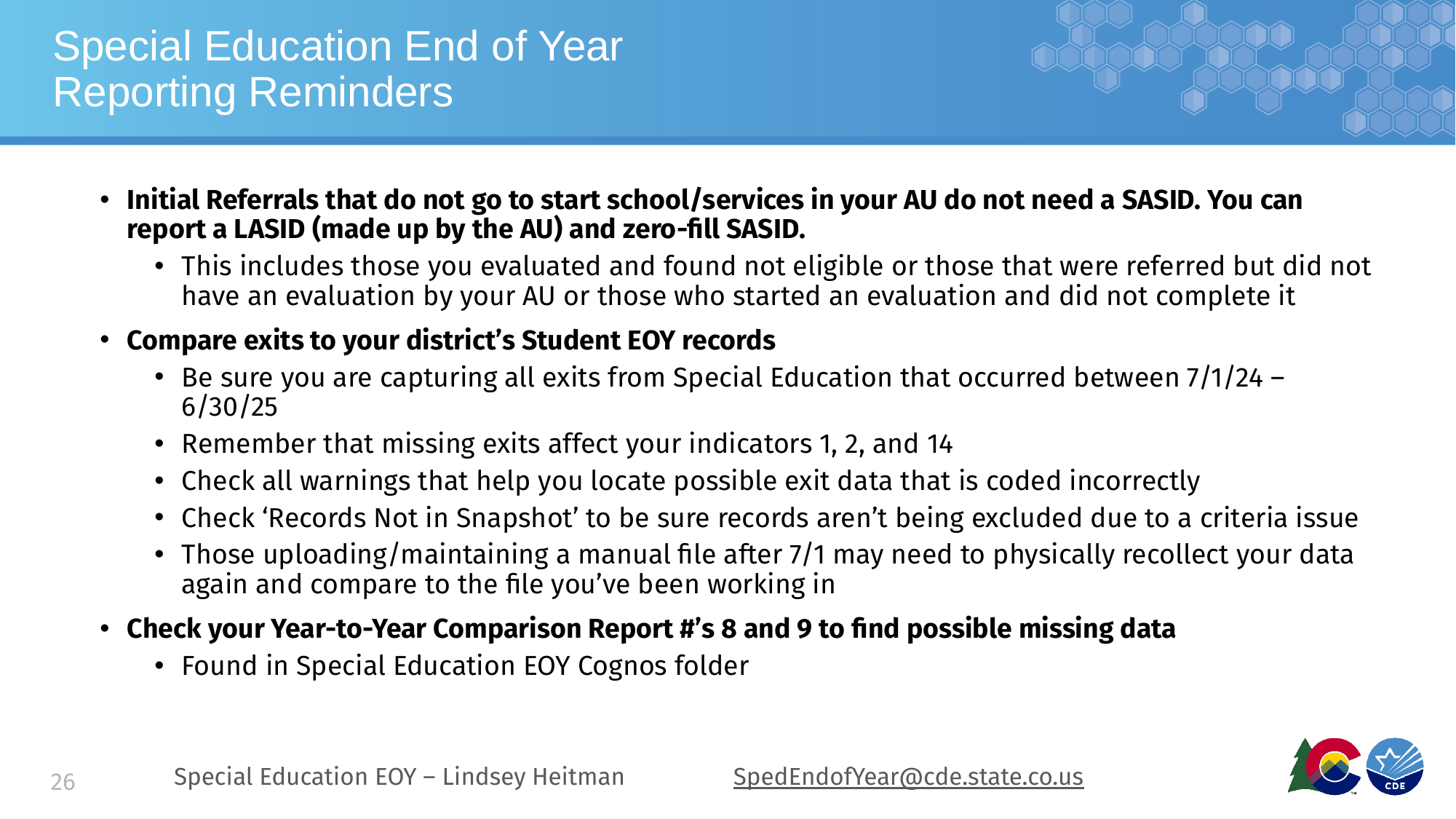

# Special Education End of Year Reporting Reminders
Initial Referrals that do not go to start school/services in your AU do not need a SASID. You can report a LASID (made up by the AU) and zero-fill SASID.
This includes those you evaluated and found not eligible or those that were referred but did not have an evaluation by your AU or those who started an evaluation and did not complete it
Compare exits to your district’s Student EOY records
Be sure you are capturing all exits from Special Education that occurred between 7/1/24 – 6/30/25
Remember that missing exits affect your indicators 1, 2, and 14
Check all warnings that help you locate possible exit data that is coded incorrectly
Check ‘Records Not in Snapshot’ to be sure records aren’t being excluded due to a criteria issue
Those uploading/maintaining a manual file after 7/1 may need to physically recollect your data again and compare to the file you’ve been working in
Check your Year-to-Year Comparison Report #’s 8 and 9 to find possible missing data
Found in Special Education EOY Cognos folder
Special Education EOY – Lindsey Heitman
SpedEndofYear@cde.state.co.us

26